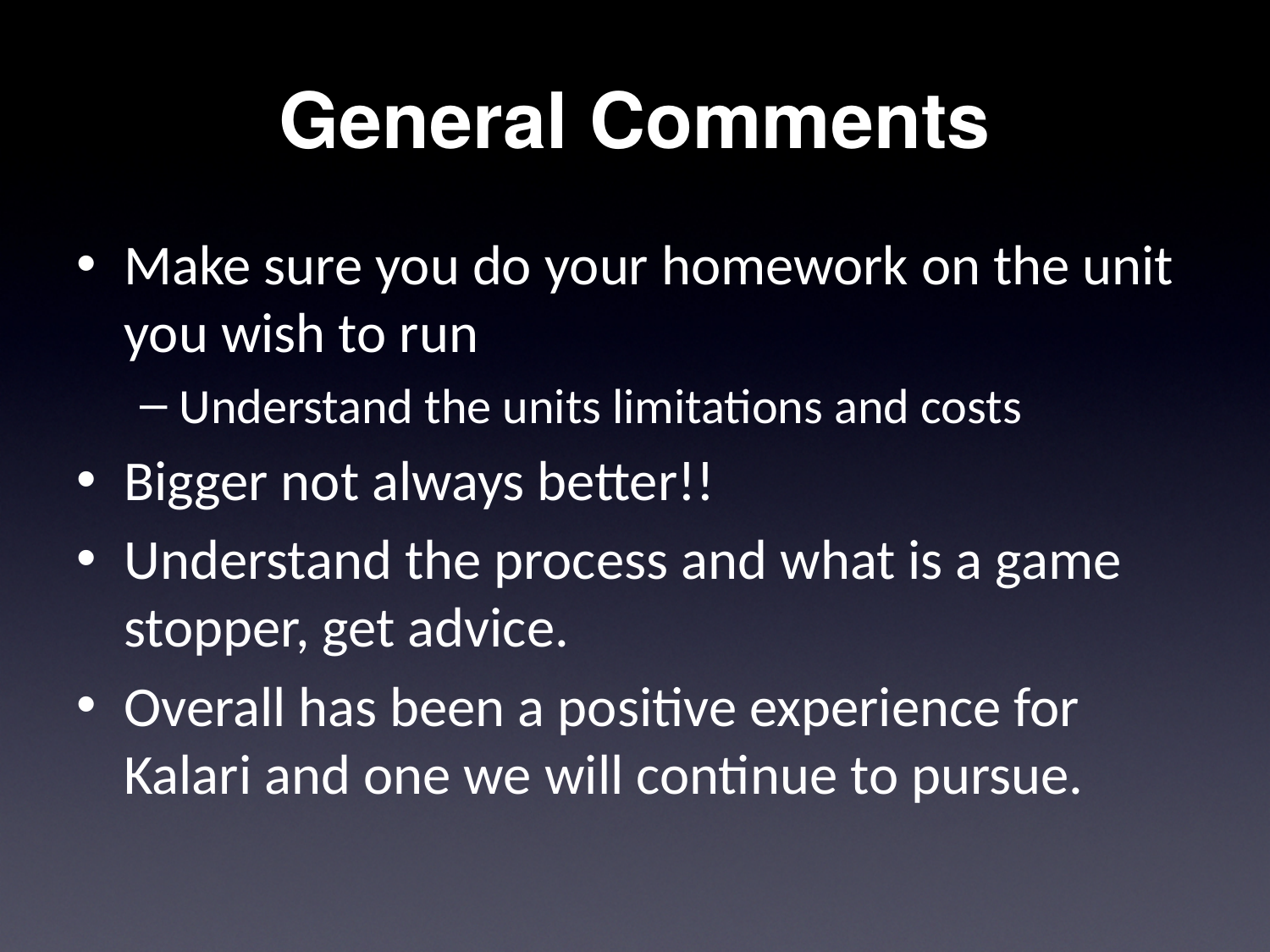

# General Comments
Make sure you do your homework on the unit you wish to run
Understand the units limitations and costs
Bigger not always better!!
Understand the process and what is a game stopper, get advice.
Overall has been a positive experience for Kalari and one we will continue to pursue.